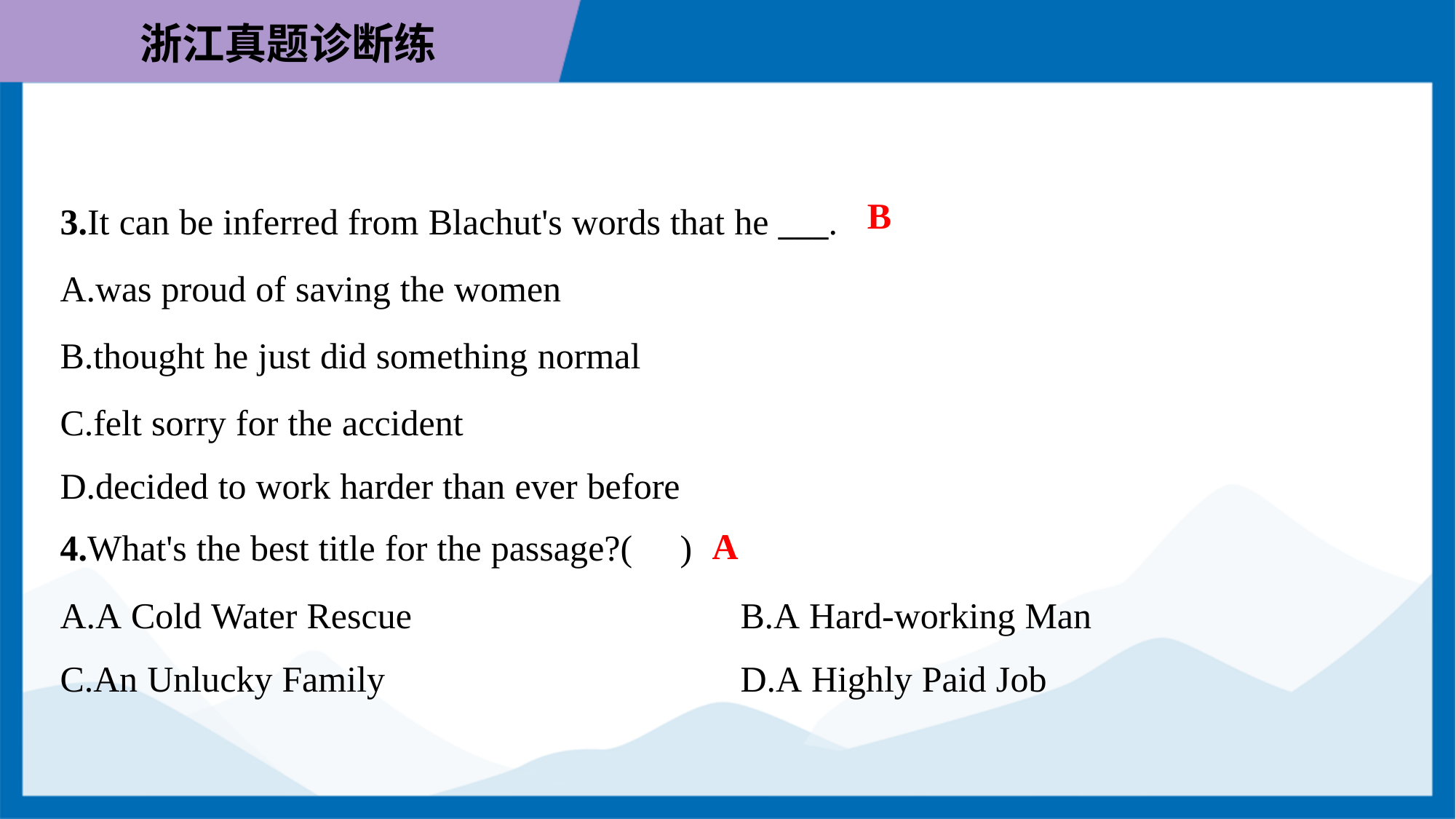

B
3.It can be inferred from Blachut's words that he ___.
A.was proud of saving the women
B.thought he just did something normal
C.felt sorry for the accident
D.decided to work harder than ever before
A
4.What's the best title for the passage?(     )
A.A Cold Water Rescue	B.A Hard-working Man
C.An Unlucky Family	D.A Highly Paid Job